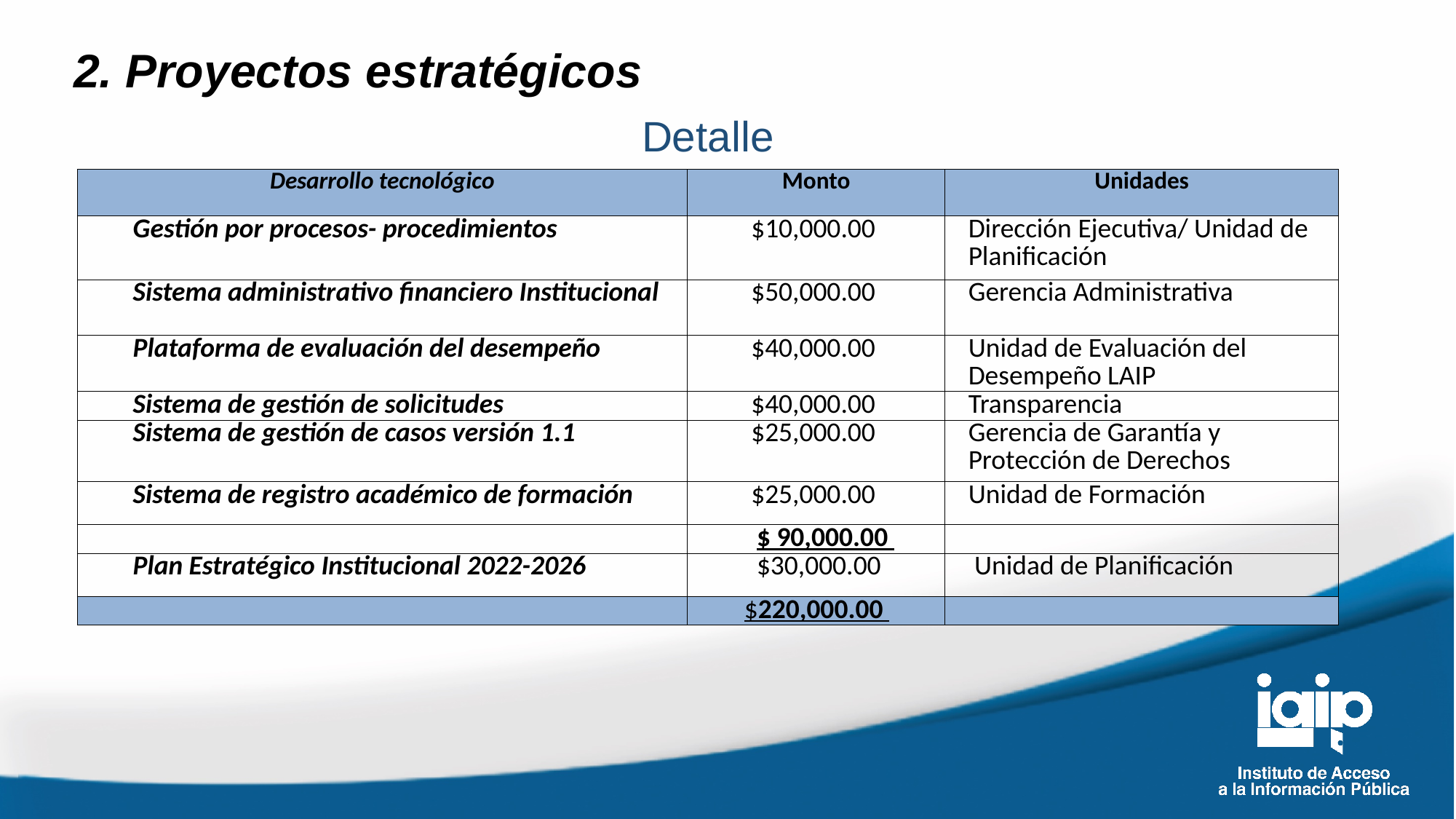

2. Proyectos estratégicos
# Detalle
| Desarrollo tecnológico | Monto | Unidades |
| --- | --- | --- |
| Gestión por procesos- procedimientos | $10,000.00 | Dirección Ejecutiva/ Unidad de Planificación |
| Sistema administrativo financiero Institucional | $50,000.00 | Gerencia Administrativa |
| Plataforma de evaluación del desempeño | $40,000.00 | Unidad de Evaluación del Desempeño LAIP |
| Sistema de gestión de solicitudes | $40,000.00 | Transparencia |
| Sistema de gestión de casos versión 1.1 | $25,000.00 | Gerencia de Garantía y Protección de Derechos |
| Sistema de registro académico de formación | $25,000.00 | Unidad de Formación |
|  | $ 90,000.00 |  |
| Plan Estratégico Institucional 2022-2026 | $30,000.00 | Unidad de Planificación |
|  | $220,000.00 |  |